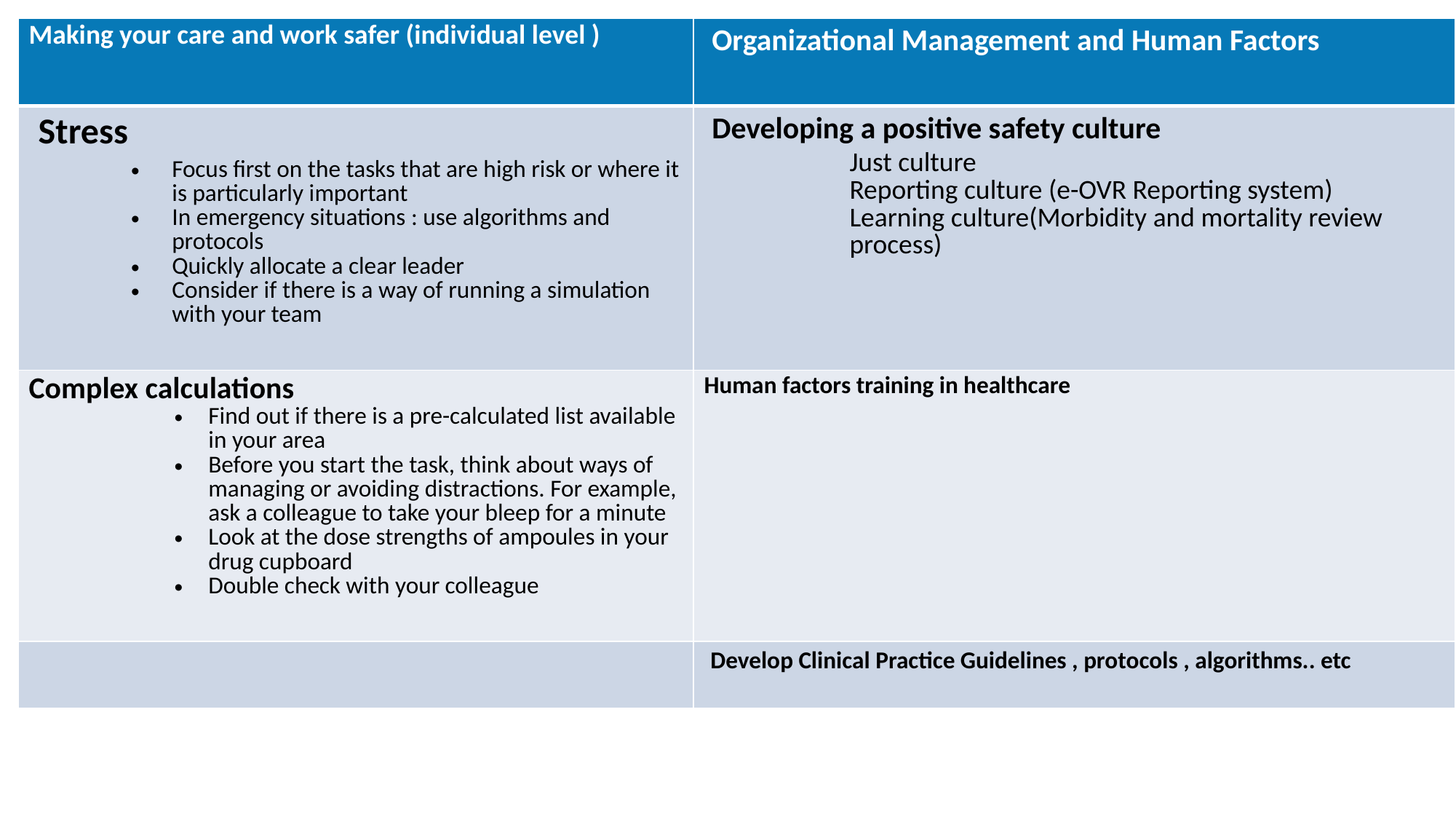

| Making your care and work safer (individual level ) | Organizational Management and Human Factors |
| --- | --- |
| Stress Focus first on the tasks that are high risk or where it is particularly important In emergency situations : use algorithms and protocols Quickly allocate a clear leader Consider if there is a way of running a simulation with your team | Developing a positive safety culture Just culture Reporting culture (e-OVR Reporting system) Learning culture(Morbidity and mortality review process) |
| Complex calculations Find out if there is a pre-calculated list available in your area Before you start the task, think about ways of managing or avoiding distractions. For example, ask a colleague to take your bleep for a minute Look at the dose strengths of ampoules in your drug cupboard Double check with your colleague | Human factors training in healthcare |
|  | Develop Clinical Practice Guidelines , protocols , algorithms.. etc |